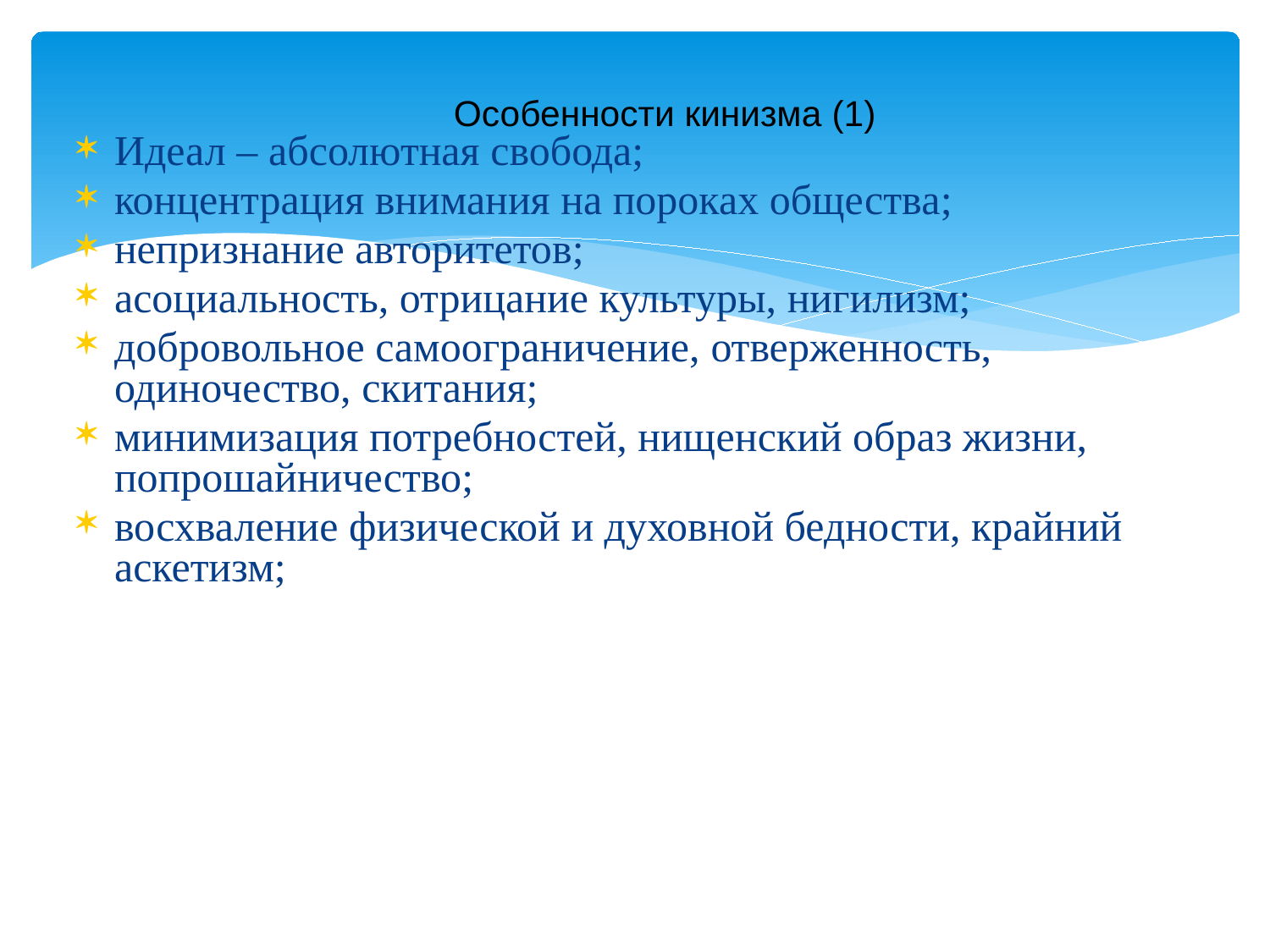

# Особенности кинизма (1)
Идеал – абсолютная свобода;
концентрация внимания на пороках общества;
непризнание авторитетов;
асоциальность, отрицание культуры, нигилизм;
добровольное самоограничение, отверженность, одиночество, скитания;
минимизация потребностей, нищенский образ жизни, попрошайничество;
восхваление физической и духовной бедности, крайний аскетизм;